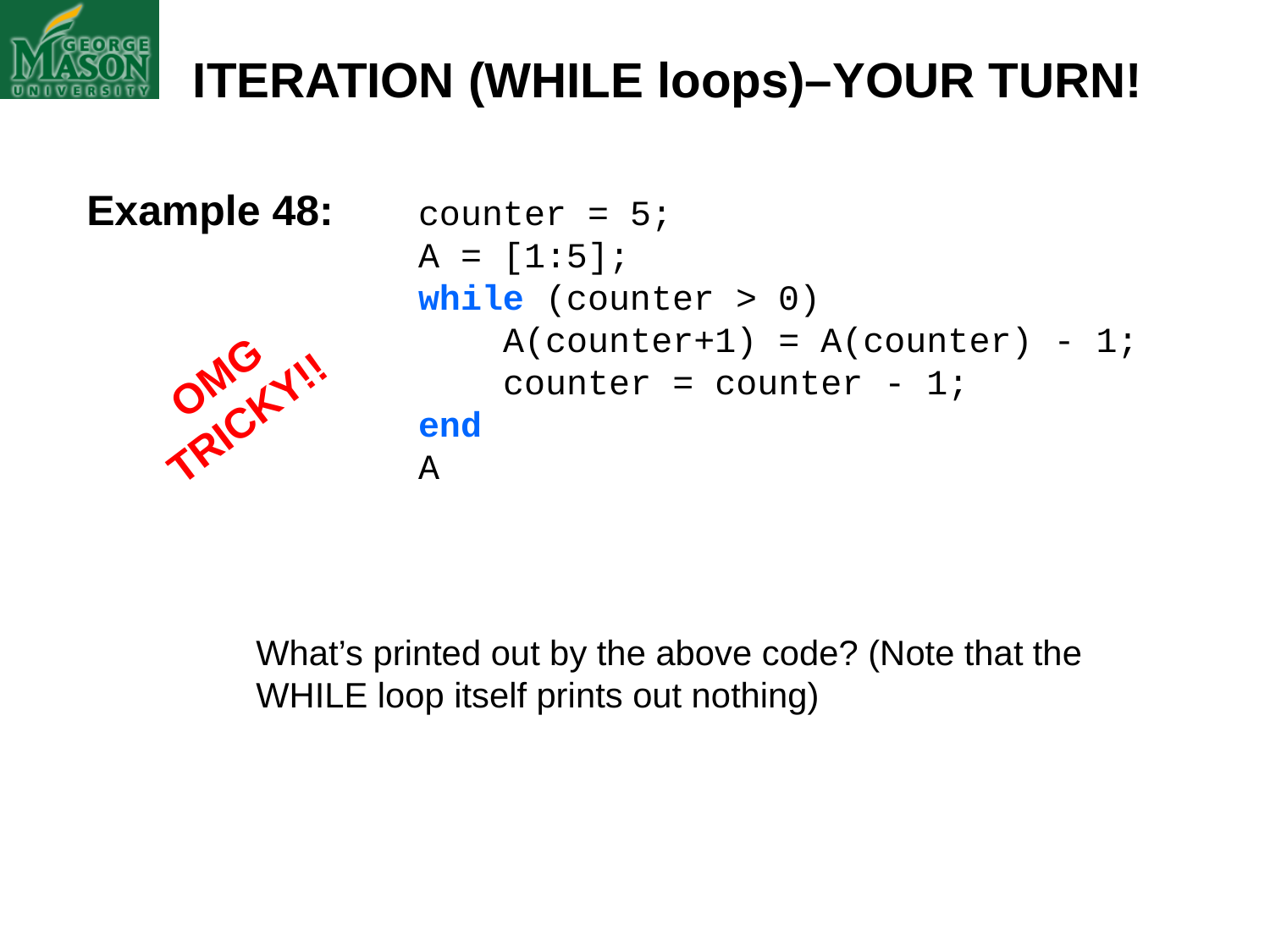

ITERATION (WHILE loops)–YOUR TURN!
Example 48:
counter = 5;
A = [1:5];
while (counter > 0)
    A(counter+1) = A(counter) - 1;
    counter = counter - 1;
end
A
OMG
TRICKY!!
What’s printed out by the above code? (Note that the WHILE loop itself prints out nothing)